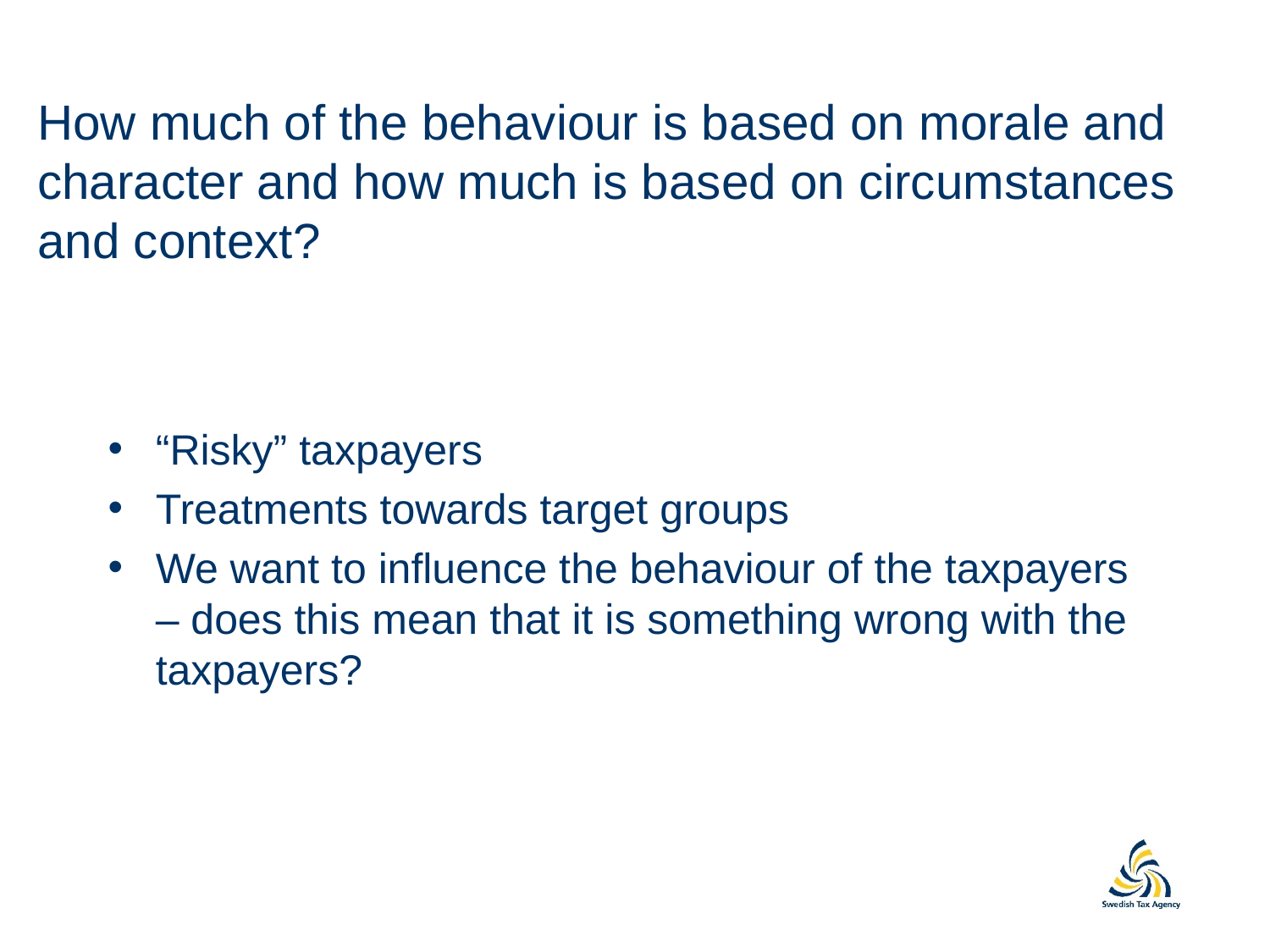

# How much of the behaviour is based on morale and character and how much is based on circumstances and context?
“Risky” taxpayers
Treatments towards target groups
We want to influence the behaviour of the taxpayers – does this mean that it is something wrong with the taxpayers?